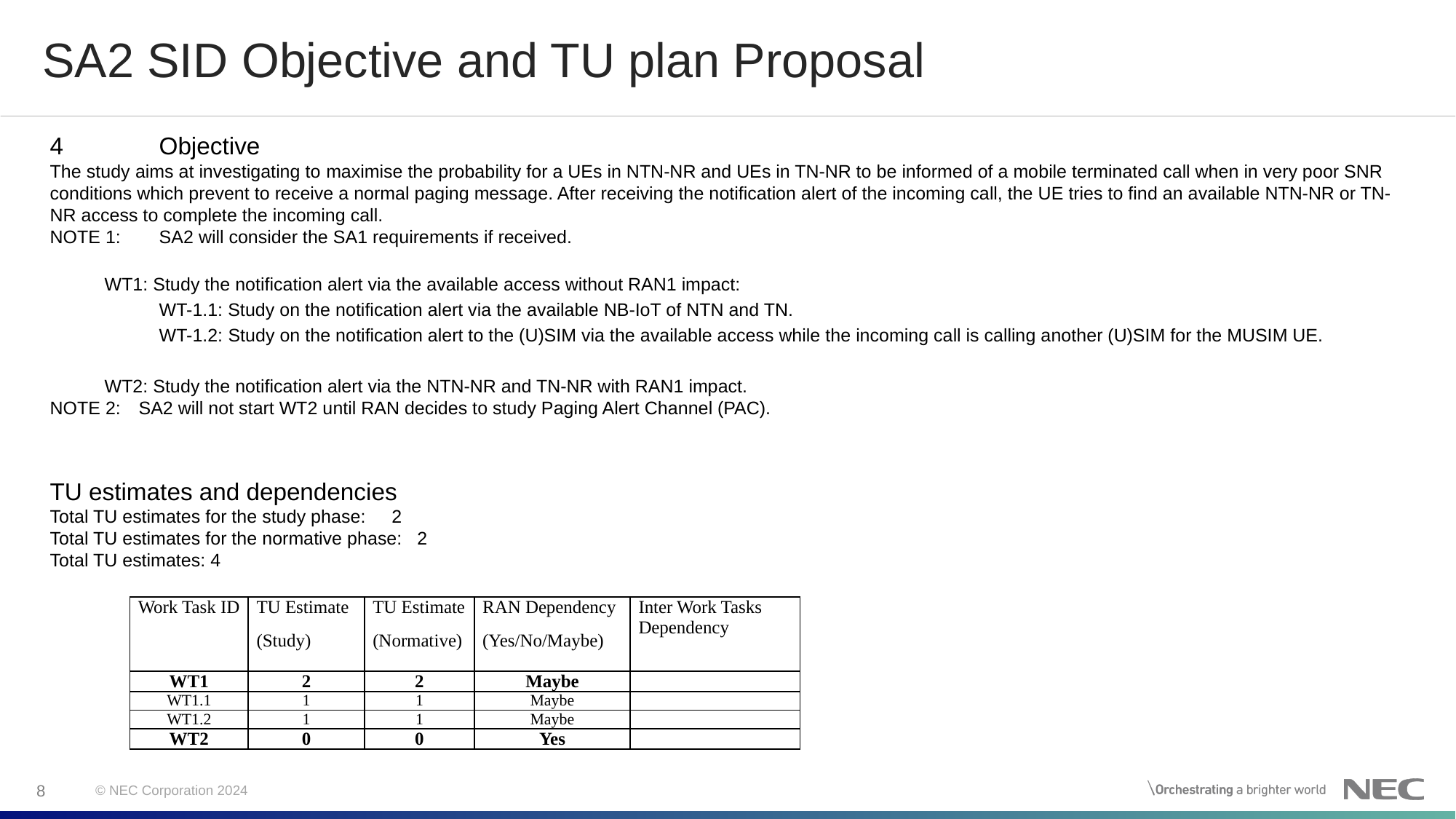

# SA2 SID Objective and TU plan Proposal
4	Objective
The study aims at investigating to maximise the probability for a UEs in NTN-NR and UEs in TN-NR to be informed of a mobile terminated call when in very poor SNR conditions which prevent to receive a normal paging message. After receiving the notification alert of the incoming call, the UE tries to find an available NTN-NR or TN-NR access to complete the incoming call.
NOTE 1:	SA2 will consider the SA1 requirements if received.

WT1: Study the notification alert via the available access without RAN1 impact:
WT-1.1: Study on the notification alert via the available NB-IoT of NTN and TN.
WT-1.2: Study on the notification alert to the (U)SIM via the available access while the incoming call is calling another (U)SIM for the MUSIM UE.

WT2: Study the notification alert via the NTN-NR and TN-NR with RAN1 impact.
NOTE 2:	SA2 will not start WT2 until RAN decides to study Paging Alert Channel (PAC).

TU estimates and dependencies
Total TU estimates for the study phase:     2
Total TU estimates for the normative phase:   2
Total TU estimates: 4
| Work Task ID | TU Estimate (Study) | TU Estimate (Normative) | RAN Dependency (Yes/No/Maybe) | Inter Work Tasks Dependency |
| --- | --- | --- | --- | --- |
| WT1 | 2 | 2 | Maybe |  |
| WT1.1 | 1 | 1 | Maybe |  |
| WT1.2 | 1 | 1 | Maybe |  |
| WT2 | 0 | 0 | Yes |  |